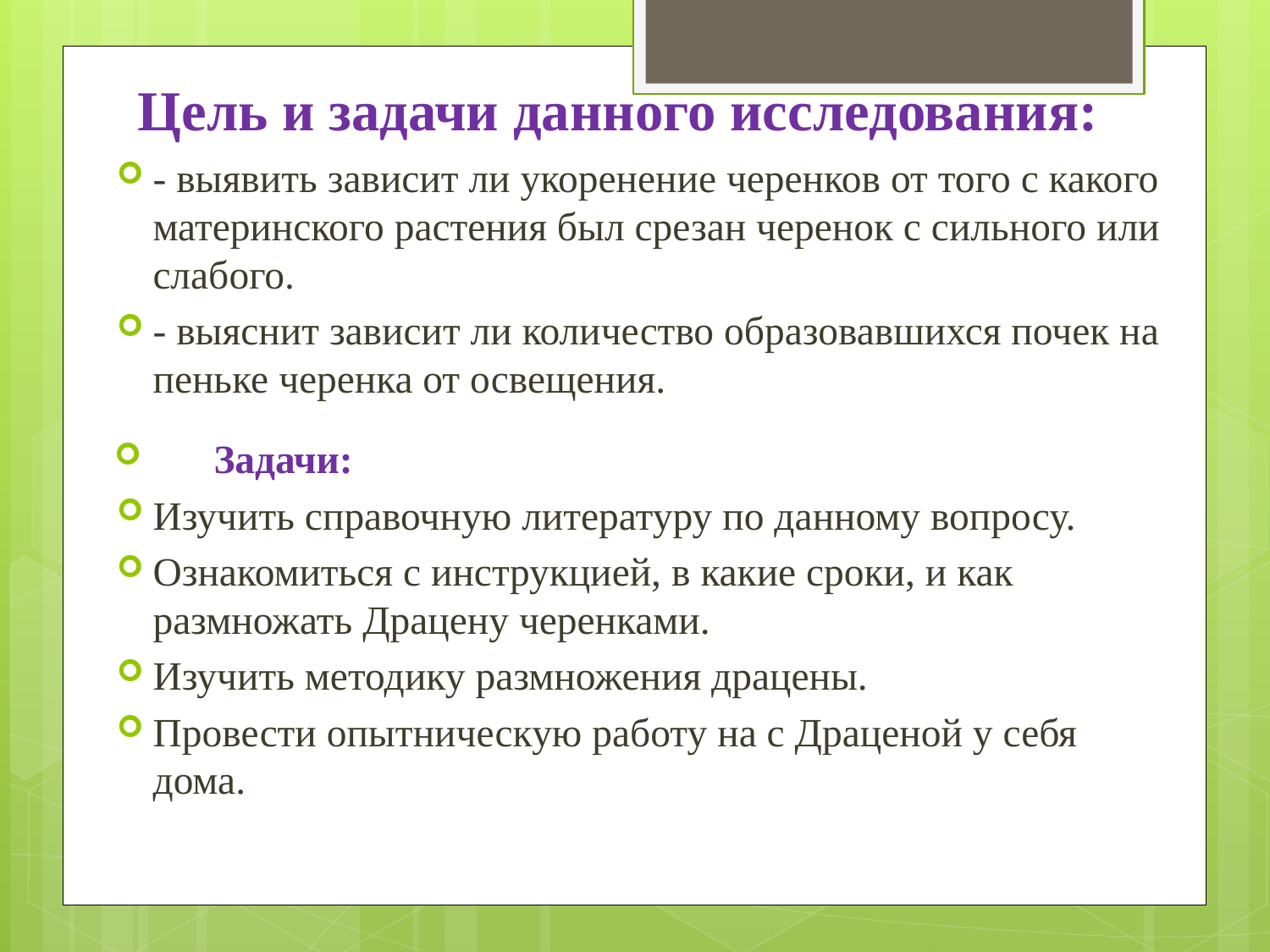

# Цель и задачи данного исследования:
- выявить зависит ли укоренение черенков от того с какого материнского растения был срезан черенок с сильного или слабого.
- выяснит зависит ли количество образовавшихся почек на пеньке черенка от освещения.
      Задачи:
Изучить справочную литературу по данному вопросу.
Ознакомиться с инструкцией, в какие сроки, и как размножать Драцену черенками.
Изучить методику размножения драцены.
Провести опытническую работу на с Драценой у себя дома.